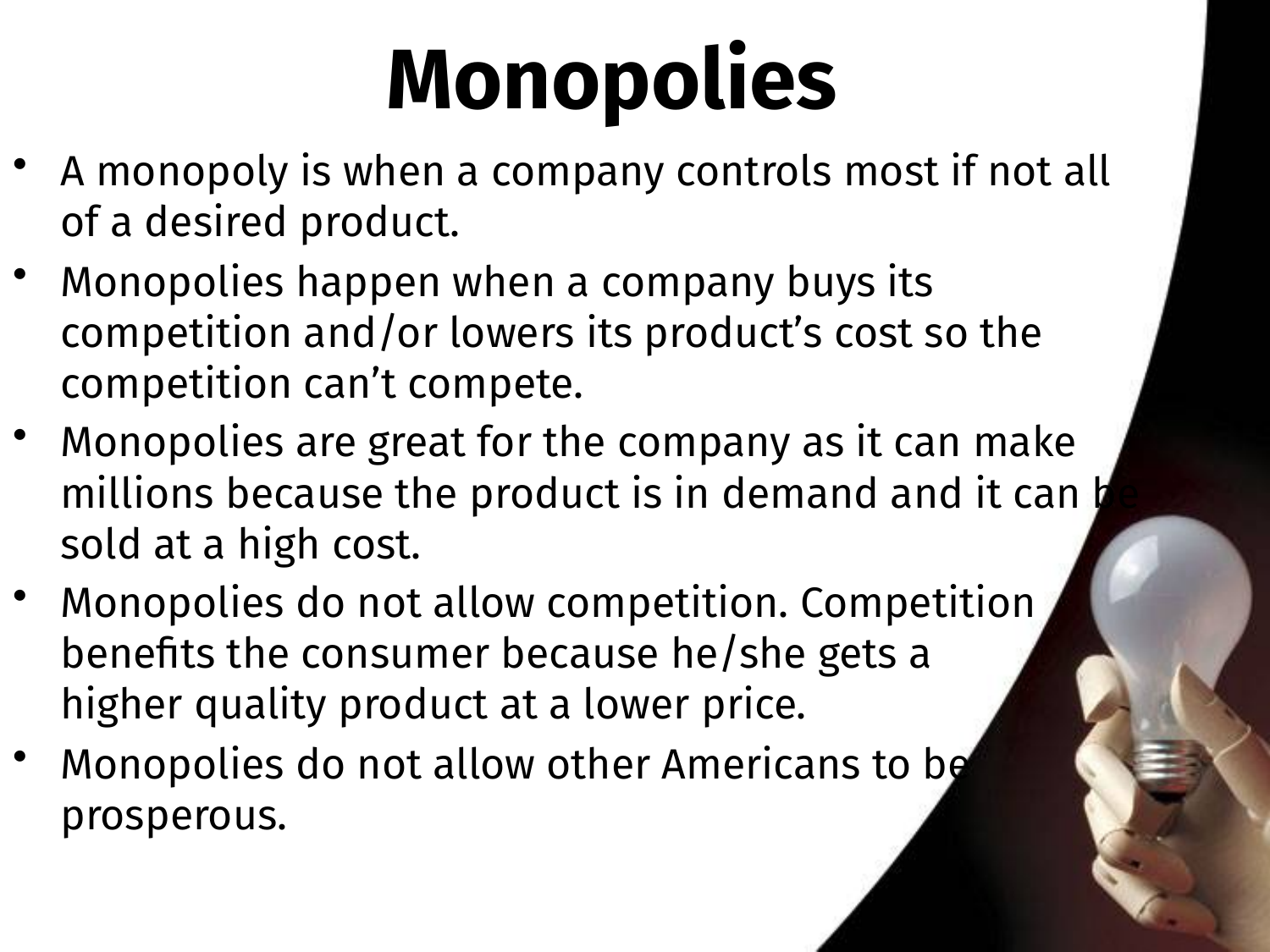

# Monopolies
A monopoly is when a company controls most if not all of a desired product.
Monopolies happen when a company buys its competition and/or lowers its product’s cost so the competition can’t compete.
Monopolies are great for the company as it can make millions because the product is in demand and it can be sold at a high cost.
Monopolies do not allow competition. Competition benefits the consumer because he/she gets a         higher quality product at a lower price.
Monopolies do not allow other Americans to be prosperous.